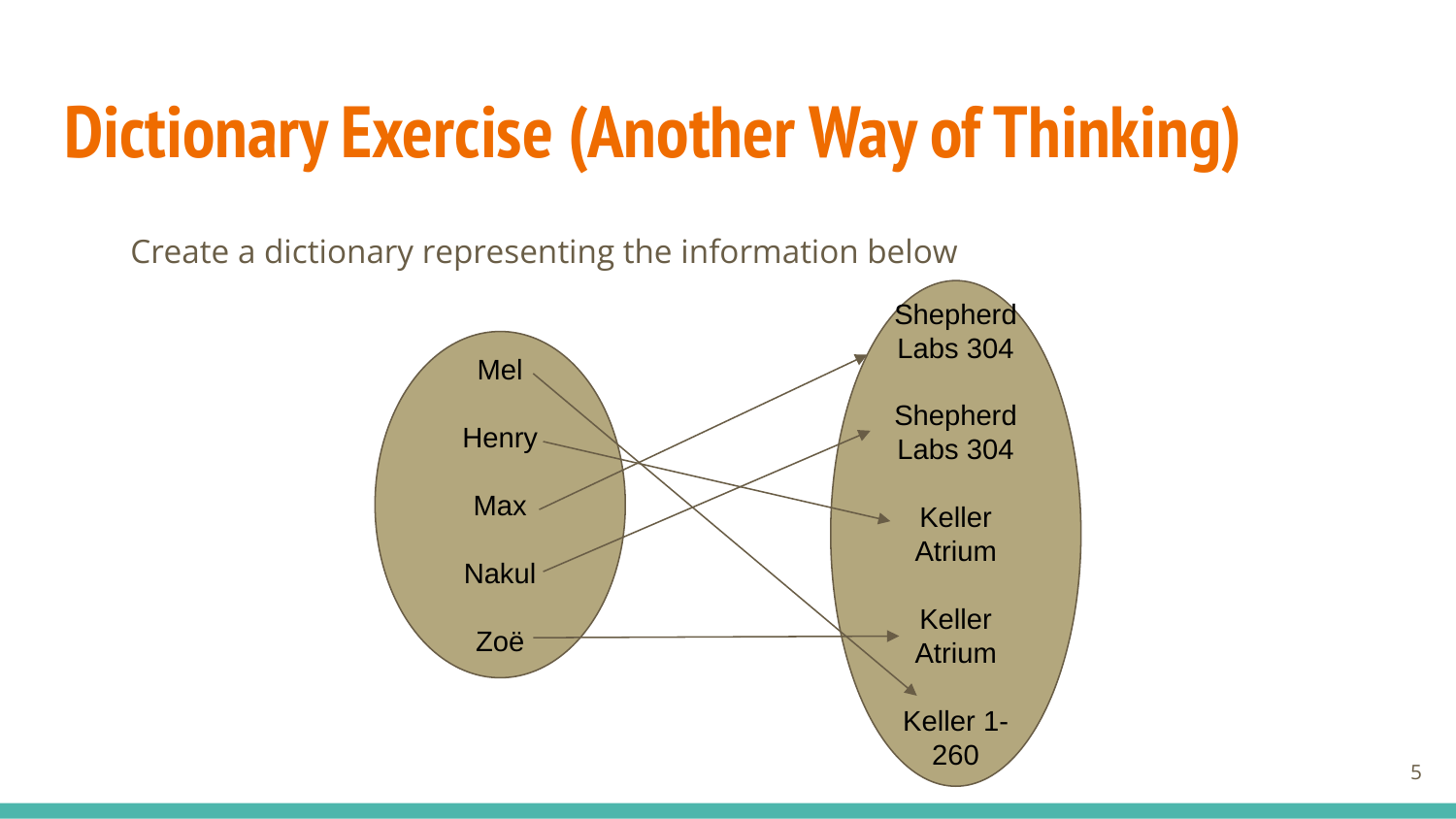

# Dictionary Exercise (Another Way of Thinking)
Create a dictionary representing the information below
Shepherd Labs 304

Shepherd Labs 304

Keller Atrium

Keller Atrium

Keller 1-260
Mel

Henry

Max

Nakul

Zoë
5